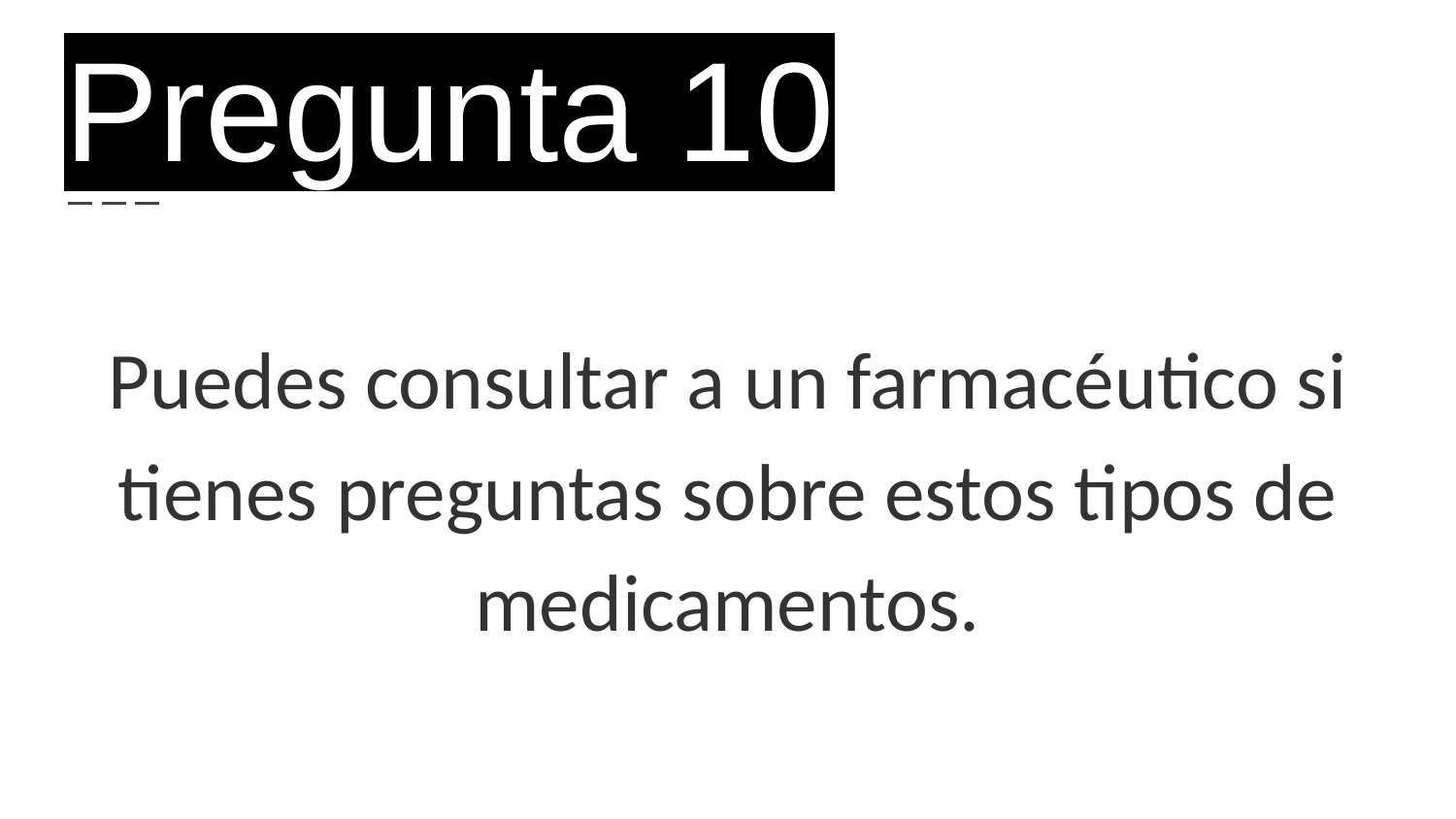

# Pregunta 10
Puedes consultar a un farmacéutico si tienes preguntas sobre estos tipos de medicamentos.